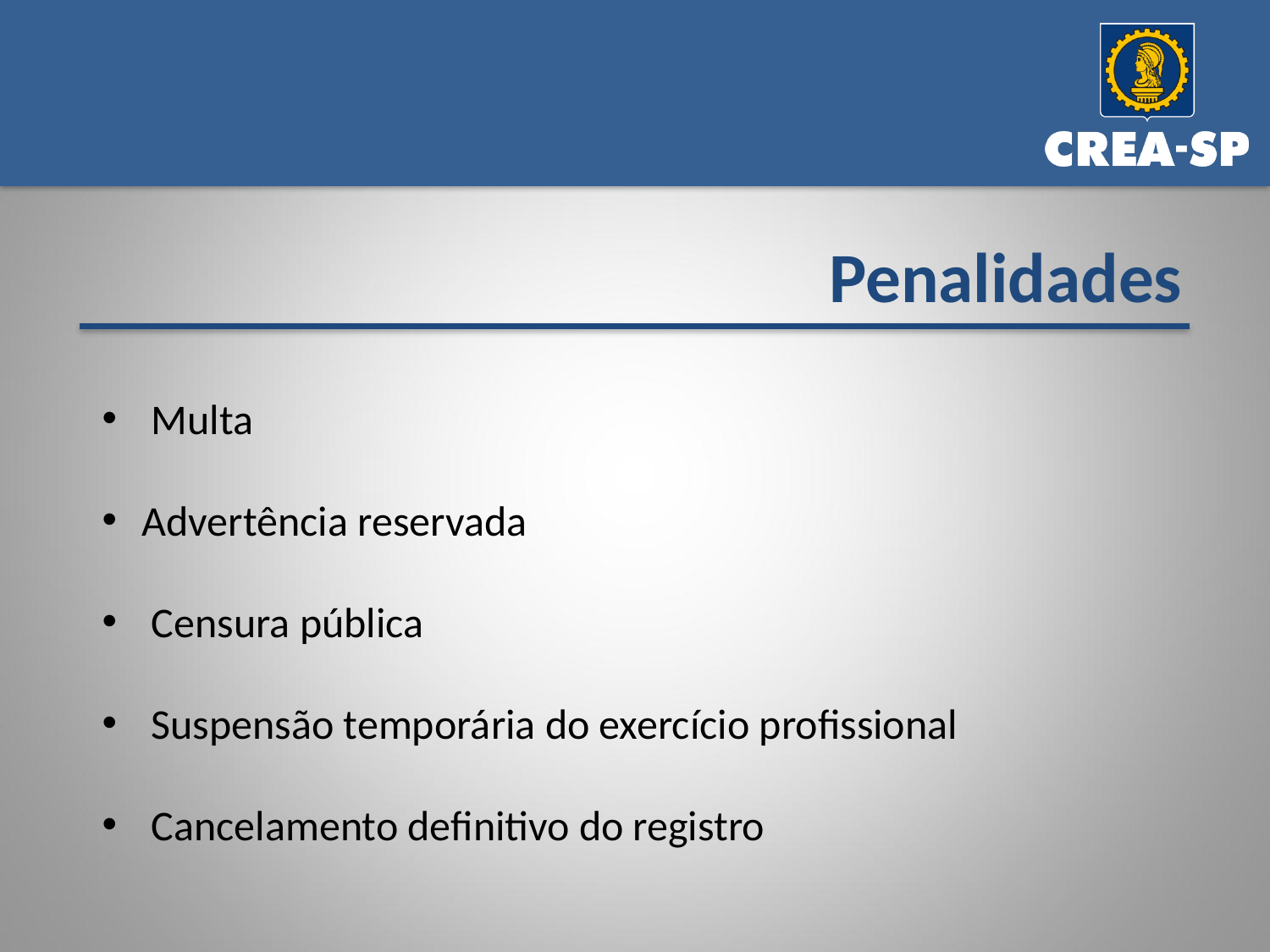

Penalidades
 Multa

Advertência reservada

 Censura pública

 Suspensão temporária do exercício profissional

 Cancelamento definitivo do registro